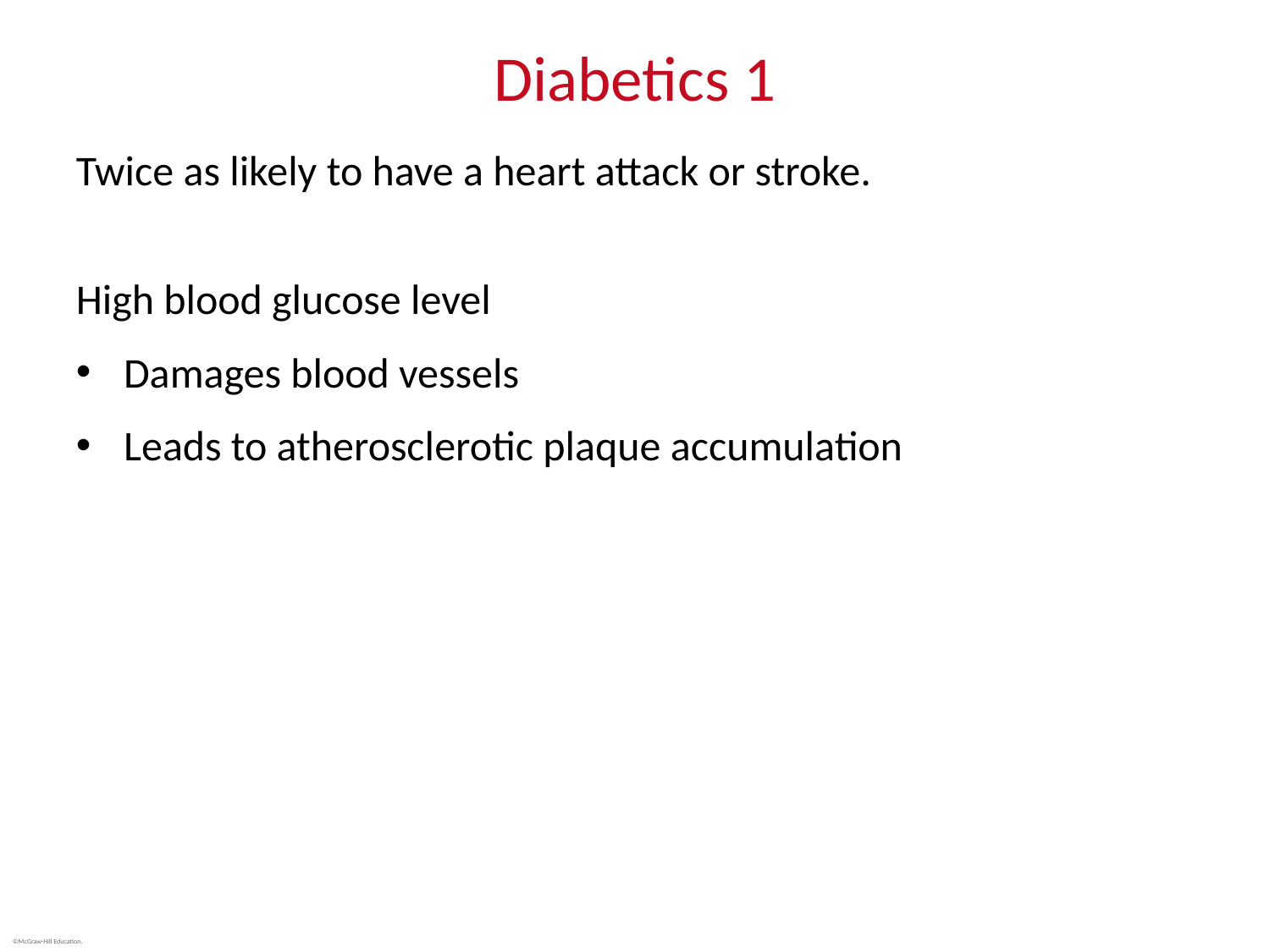

# Diabetics 1
Twice as likely to have a heart attack or stroke.
High blood glucose level
Damages blood vessels
Leads to atherosclerotic plaque accumulation